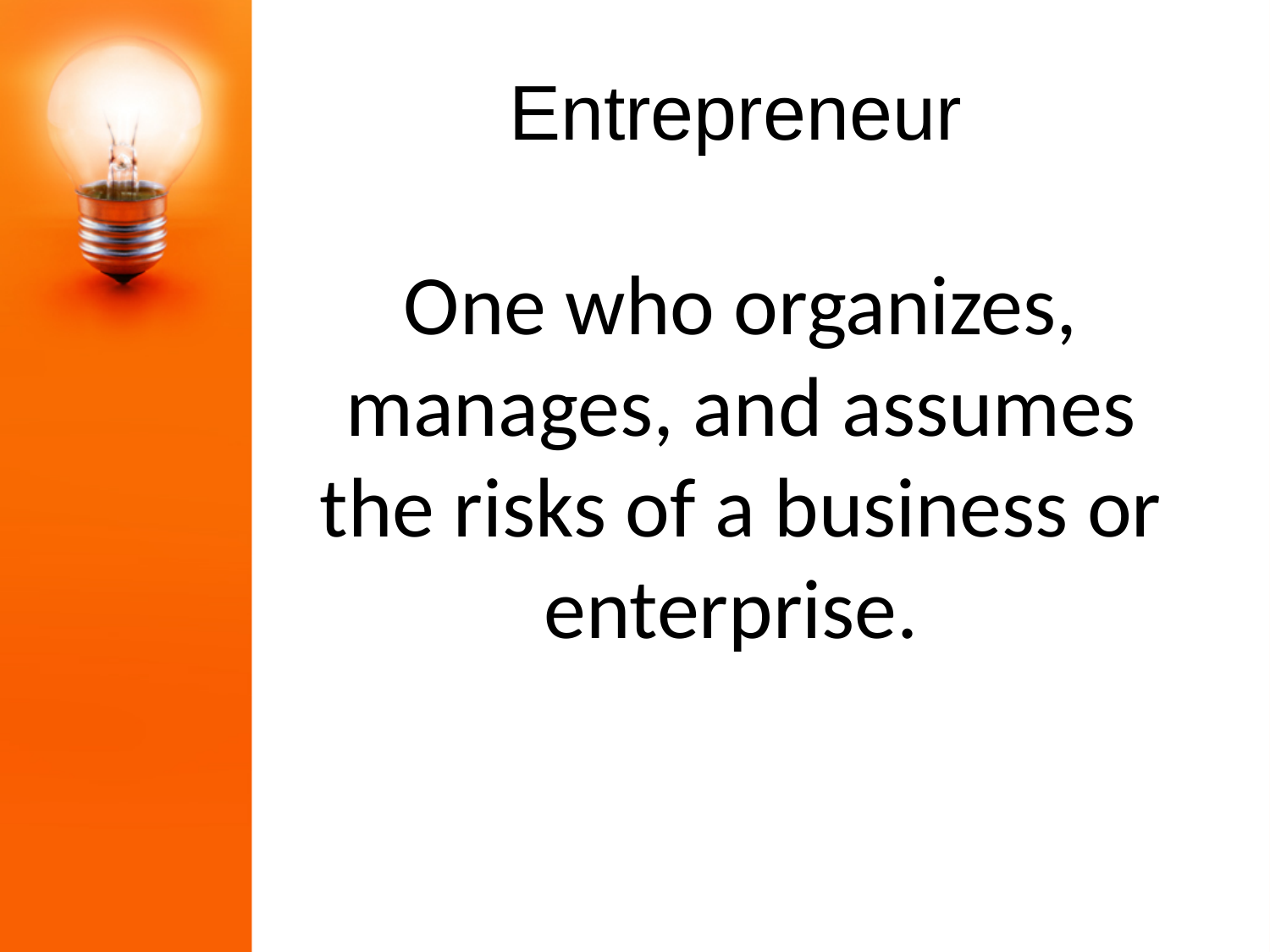

# Entrepreneur
One who organizes, manages, and assumes the risks of a business or enterprise.